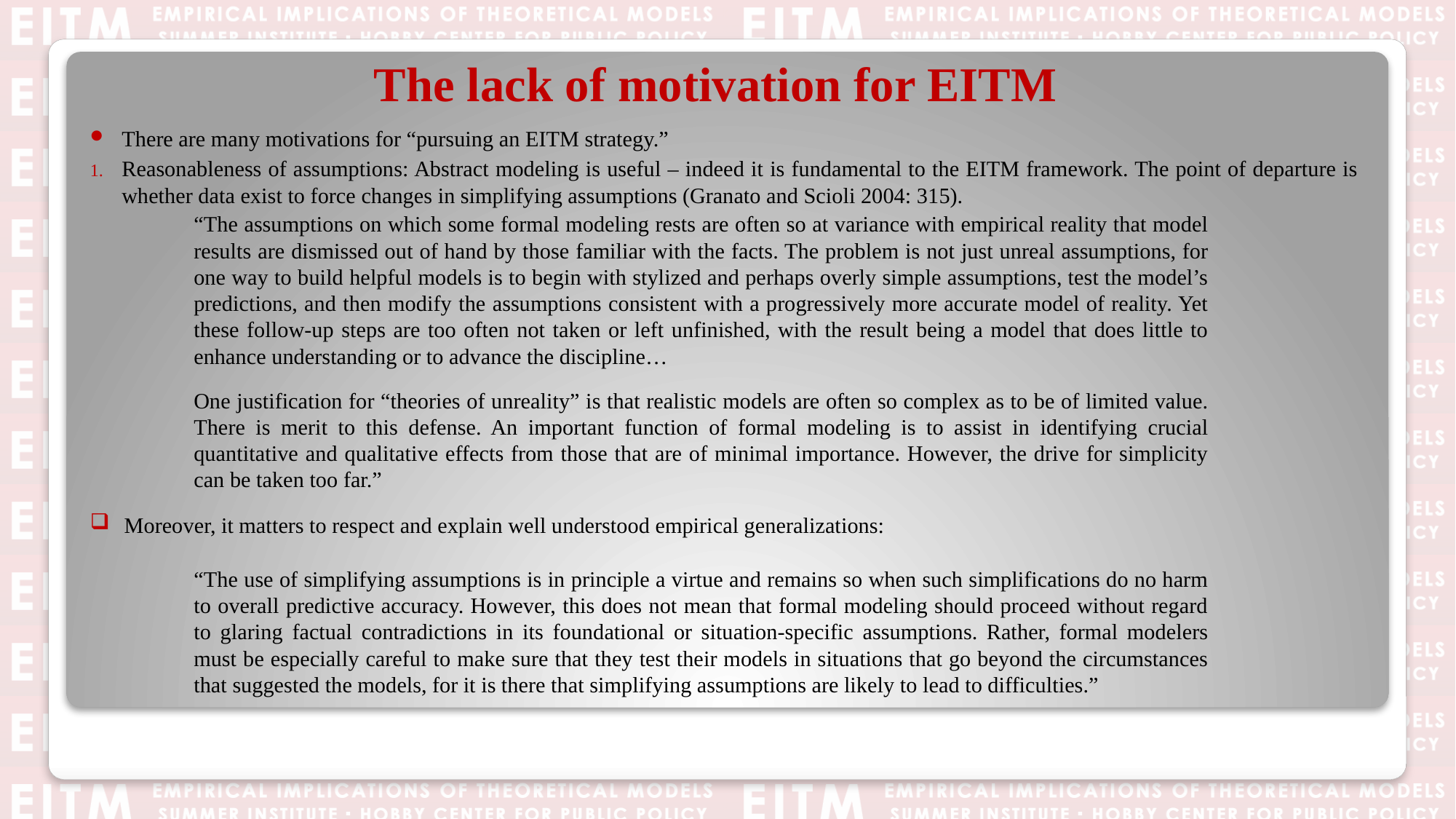

# The lack of motivation for EITM
There are many motivations for “pursuing an EITM strategy.”
Reasonableness of assumptions: Abstract modeling is useful – indeed it is fundamental to the EITM framework. The point of departure is whether data exist to force changes in simplifying assumptions (Granato and Scioli 2004: 315).

Moreover, it matters to respect and explain well understood empirical generalizations:

“The assumptions on which some formal modeling rests are often so at variance with empirical reality that model results are dismissed out of hand by those familiar with the facts. The problem is not just unreal assumptions, for one way to build helpful models is to begin with stylized and perhaps overly simple assumptions, test the model’s predictions, and then modify the assumptions consistent with a progressively more accurate model of reality. Yet these follow-up steps are too often not taken or left unfinished, with the result being a model that does little to enhance understanding or to advance the discipline…
One justification for “theories of unreality” is that realistic models are often so complex as to be of limited value. There is merit to this defense. An important function of formal modeling is to assist in identifying crucial quantitative and qualitative effects from those that are of minimal importance. However, the drive for simplicity can be taken too far.”
“The use of simplifying assumptions is in principle a virtue and remains so when such simplifications do no harm to overall predictive accuracy. However, this does not mean that formal modeling should proceed without regard to glaring factual contradictions in its foundational or situation-specific assumptions. Rather, formal modelers must be especially careful to make sure that they test their models in situations that go beyond the circumstances that suggested the models, for it is there that simplifying assumptions are likely to lead to difficulties.”